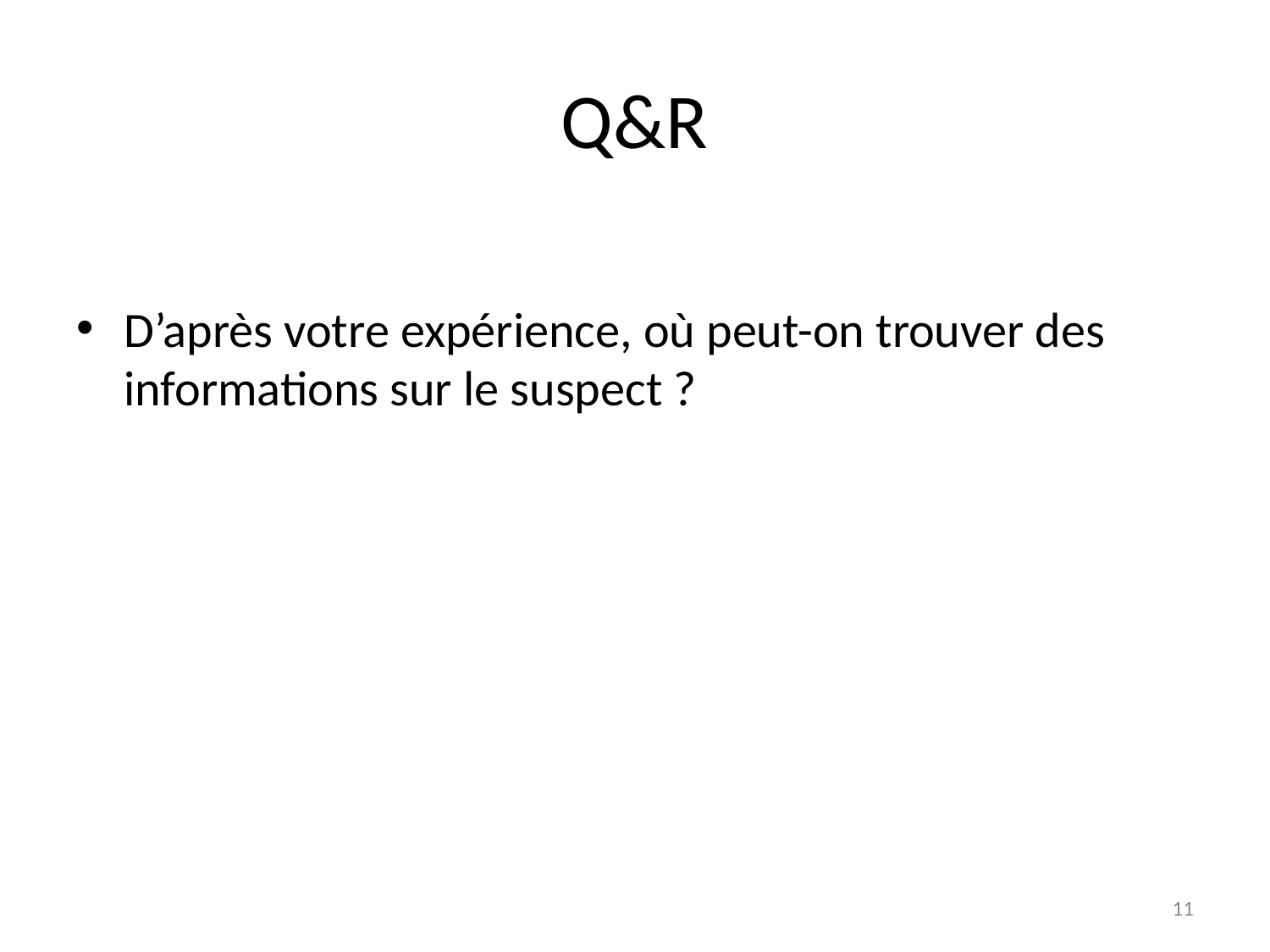

# Q&R

D’après votre expérience, où peut-on trouver des informations sur le suspect ?

11